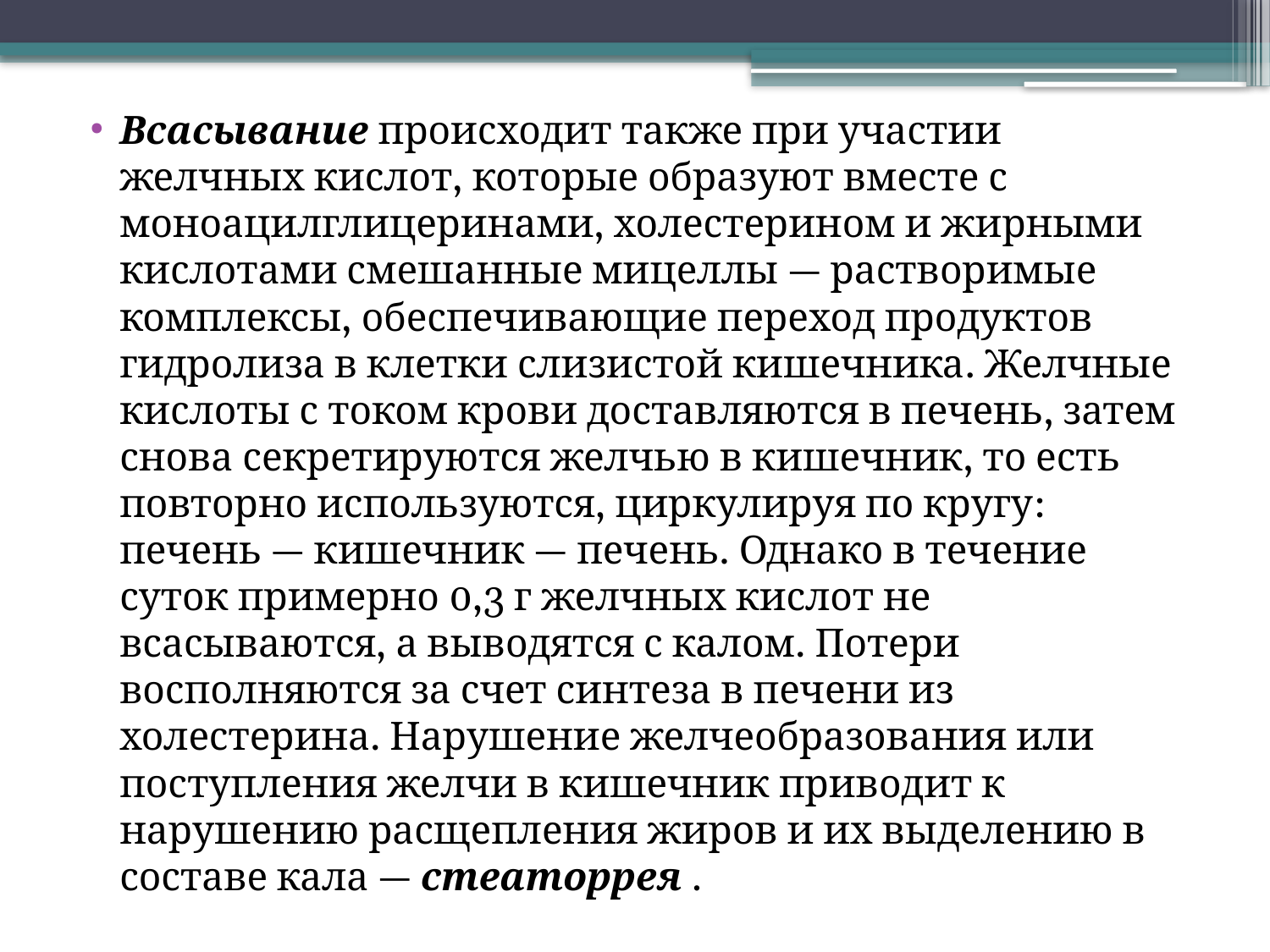

Всасывание происходит также при участии желчных кислот, которые образуют вместе с моноацилглицеринами, холестерином и жирными кислотами смешанные мицеллы — растворимые комплексы, обеспечивающие переход продуктов гидролиза в клетки слизистой кишечника. Желчные кислоты с током крови доставляются в печень, затем снова секретируются желчью в кишечник, то есть повторно используются, циркулируя по кругу: печень — кишечник — печень. Однако в течение суток примерно 0,3 г желчных кислот не всасываются, а выводятся с калом. Потери восполняются за счет синтеза в печени из холестерина. Нарушение желчеобразования или поступления желчи в кишечник приводит к нарушению расщепления жиров и их выделению в составе кала — стеаторрея .